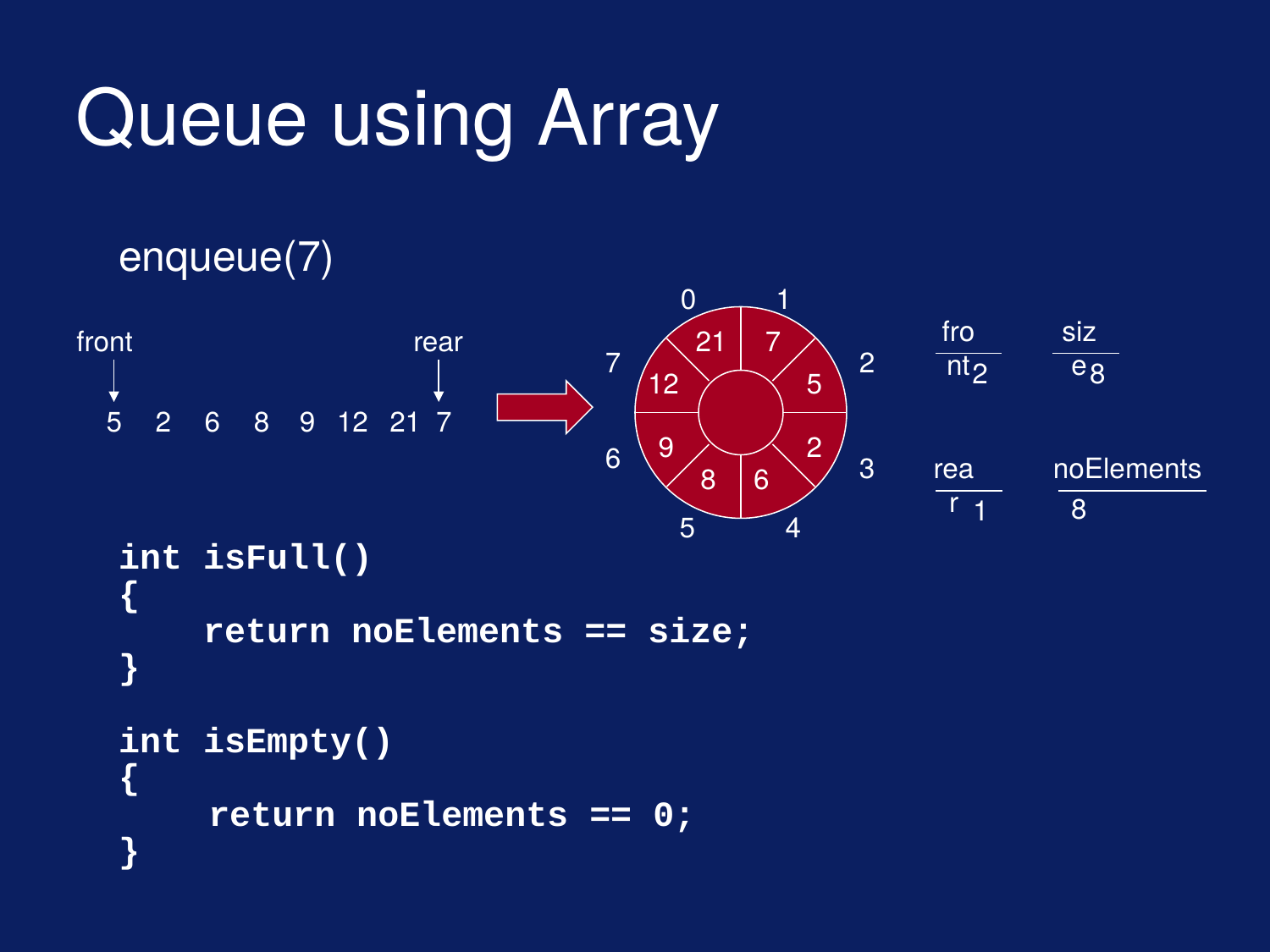

# Queue using Array
enqueue(7)
0
1

front
2
size
8
front
rear
21
7
7
2
12
5

5
2
6
8
9
12
21
7
9
2
6
3
rear
1
noElements
8
6
8
5
4
int isFull()
{
    return noElements == size;
}

int isEmpty()
{
	  return noElements == 0;
}